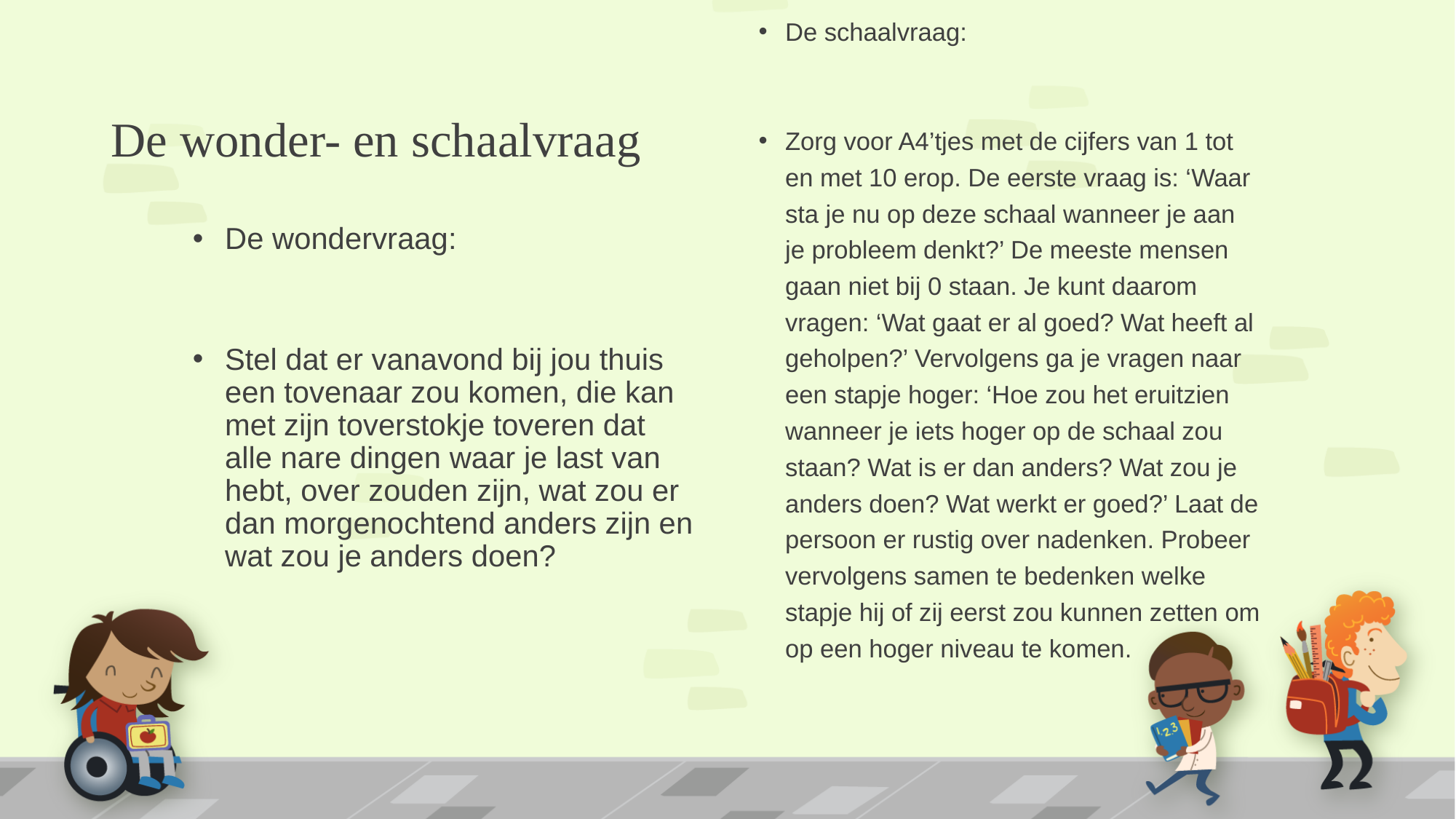

De schaalvraag:

Zorg voor A4’tjes met de cijfers van 1 tot en met 10 erop. De eerste vraag is: ‘Waar sta je nu op deze schaal wanneer je aan je probleem denkt?’ De meeste mensen gaan niet bij 0 staan. Je kunt daarom vragen: ‘Wat gaat er al goed? Wat heeft al geholpen?’ Vervolgens ga je vragen naar een stapje hoger: ‘Hoe zou het eruitzien wanneer je iets hoger op de schaal zou staan? Wat is er dan anders? Wat zou je anders doen? Wat werkt er goed?’ Laat de persoon er rustig over nadenken. Probeer vervolgens samen te bedenken welke stapje hij of zij eerst zou kunnen zetten om op een hoger niveau te komen.
# De wonder- en schaalvraag
De wondervraag:

Stel dat er vanavond bij jou thuis een tovenaar zou komen, die kan met zijn toverstokje toveren dat alle nare dingen waar je last van hebt, over zouden zijn, wat zou er dan morgenochtend anders zijn en wat zou je anders doen?